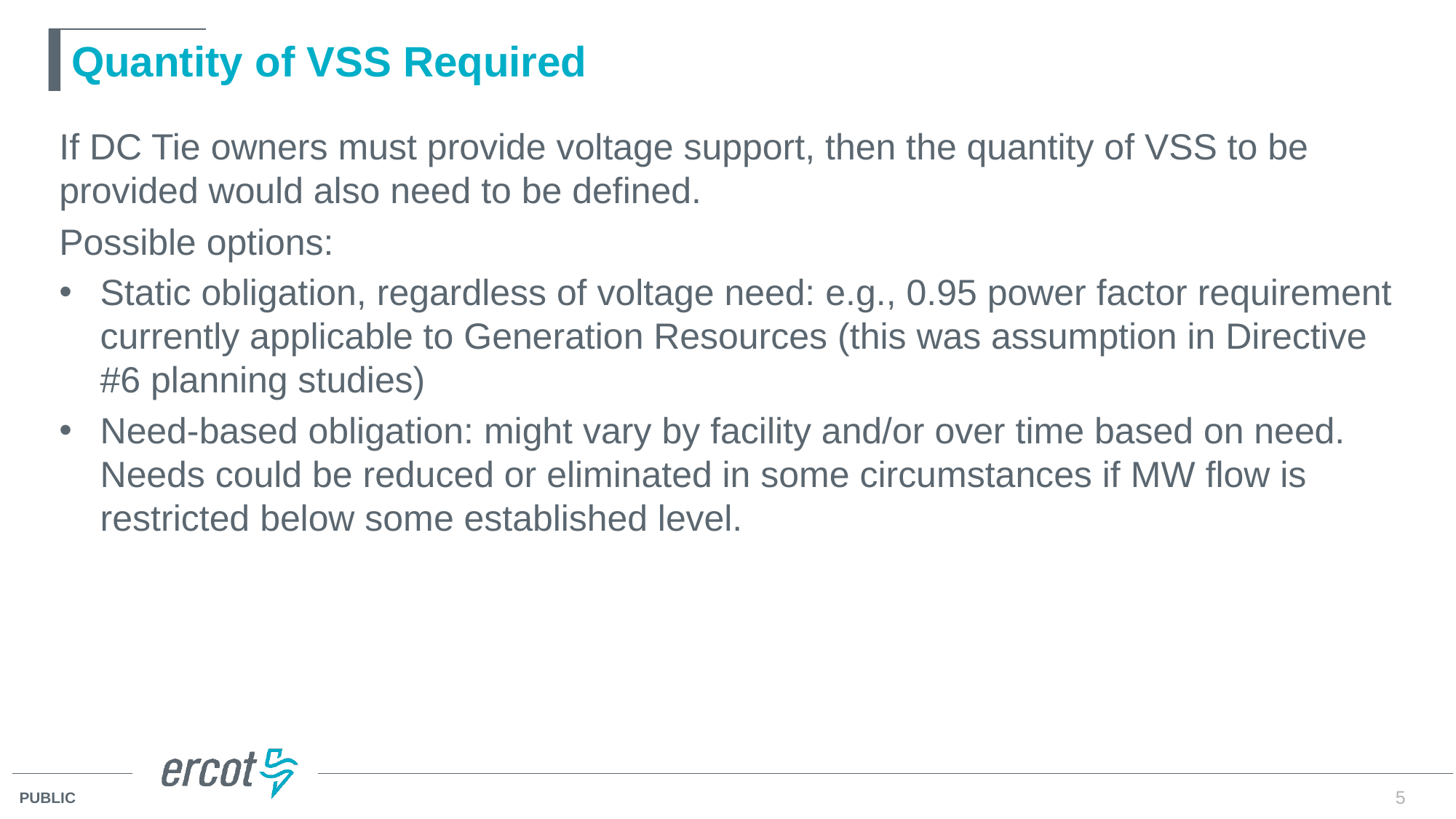

# Quantity of VSS Required
If DC Tie owners must provide voltage support, then the quantity of VSS to be provided would also need to be defined.
Possible options:
Static obligation, regardless of voltage need: e.g., 0.95 power factor requirement currently applicable to Generation Resources (this was assumption in Directive #6 planning studies)
Need-based obligation: might vary by facility and/or over time based on need.  Needs could be reduced or eliminated in some circumstances if MW flow is restricted below some established level.

5